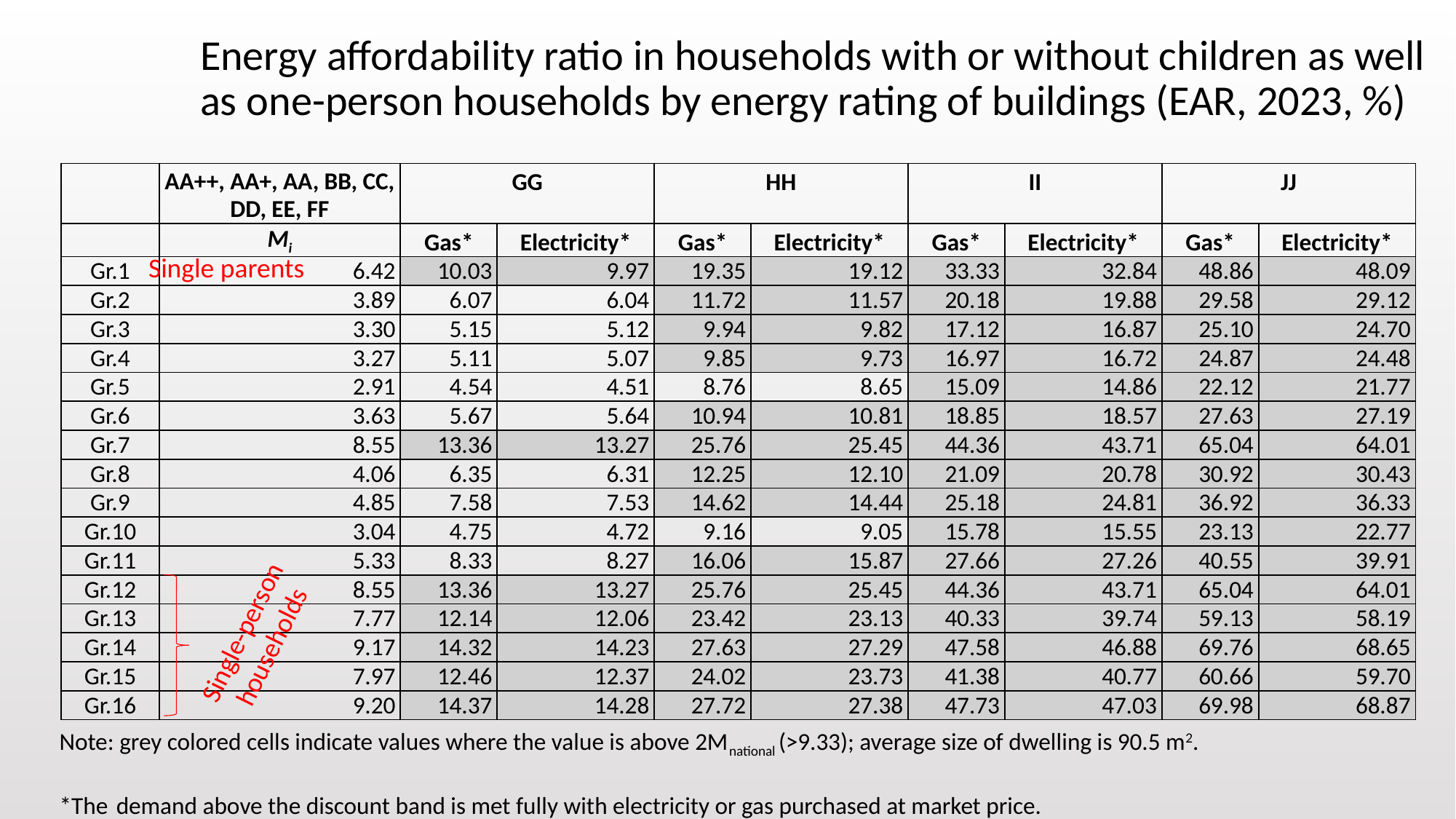

# Energy affordability ratio in households with or without children as well as one-person households by energy rating of buildings (EAR, 2023, %)
|  | AA++, AA+, AA, BB, CC, DD, EE, FF | GG |  | HH |  | II |  | JJ |  |
| --- | --- | --- | --- | --- | --- | --- | --- | --- | --- |
|  | Mi | Gas\* | Electricity\* | Gas\* | Electricity\* | Gas\* | Electricity\* | Gas\* | Electricity\* |
| Gr.1 | 6.42 | 10.03 | 9.97 | 19.35 | 19.12 | 33.33 | 32.84 | 48.86 | 48.09 |
| Gr.2 | 3.89 | 6.07 | 6.04 | 11.72 | 11.57 | 20.18 | 19.88 | 29.58 | 29.12 |
| Gr.3 | 3.30 | 5.15 | 5.12 | 9.94 | 9.82 | 17.12 | 16.87 | 25.10 | 24.70 |
| Gr.4 | 3.27 | 5.11 | 5.07 | 9.85 | 9.73 | 16.97 | 16.72 | 24.87 | 24.48 |
| Gr.5 | 2.91 | 4.54 | 4.51 | 8.76 | 8.65 | 15.09 | 14.86 | 22.12 | 21.77 |
| Gr.6 | 3.63 | 5.67 | 5.64 | 10.94 | 10.81 | 18.85 | 18.57 | 27.63 | 27.19 |
| Gr.7 | 8.55 | 13.36 | 13.27 | 25.76 | 25.45 | 44.36 | 43.71 | 65.04 | 64.01 |
| Gr.8 | 4.06 | 6.35 | 6.31 | 12.25 | 12.10 | 21.09 | 20.78 | 30.92 | 30.43 |
| Gr.9 | 4.85 | 7.58 | 7.53 | 14.62 | 14.44 | 25.18 | 24.81 | 36.92 | 36.33 |
| Gr.10 | 3.04 | 4.75 | 4.72 | 9.16 | 9.05 | 15.78 | 15.55 | 23.13 | 22.77 |
| Gr.11 | 5.33 | 8.33 | 8.27 | 16.06 | 15.87 | 27.66 | 27.26 | 40.55 | 39.91 |
| Gr.12 | 8.55 | 13.36 | 13.27 | 25.76 | 25.45 | 44.36 | 43.71 | 65.04 | 64.01 |
| Gr.13 | 7.77 | 12.14 | 12.06 | 23.42 | 23.13 | 40.33 | 39.74 | 59.13 | 58.19 |
| Gr.14 | 9.17 | 14.32 | 14.23 | 27.63 | 27.29 | 47.58 | 46.88 | 69.76 | 68.65 |
| Gr.15 | 7.97 | 12.46 | 12.37 | 24.02 | 23.73 | 41.38 | 40.77 | 60.66 | 59.70 |
| Gr.16 | 9.20 | 14.37 | 14.28 | 27.72 | 27.38 | 47.73 | 47.03 | 69.98 | 68.87 |
Single parents

Single-person households
Note: grey colored cells indicate values where the value is above 2Mnational (>9.33); average size of dwelling is 90.5 m2.
*The demand above the discount band is met fully with electricity or gas purchased at market price.